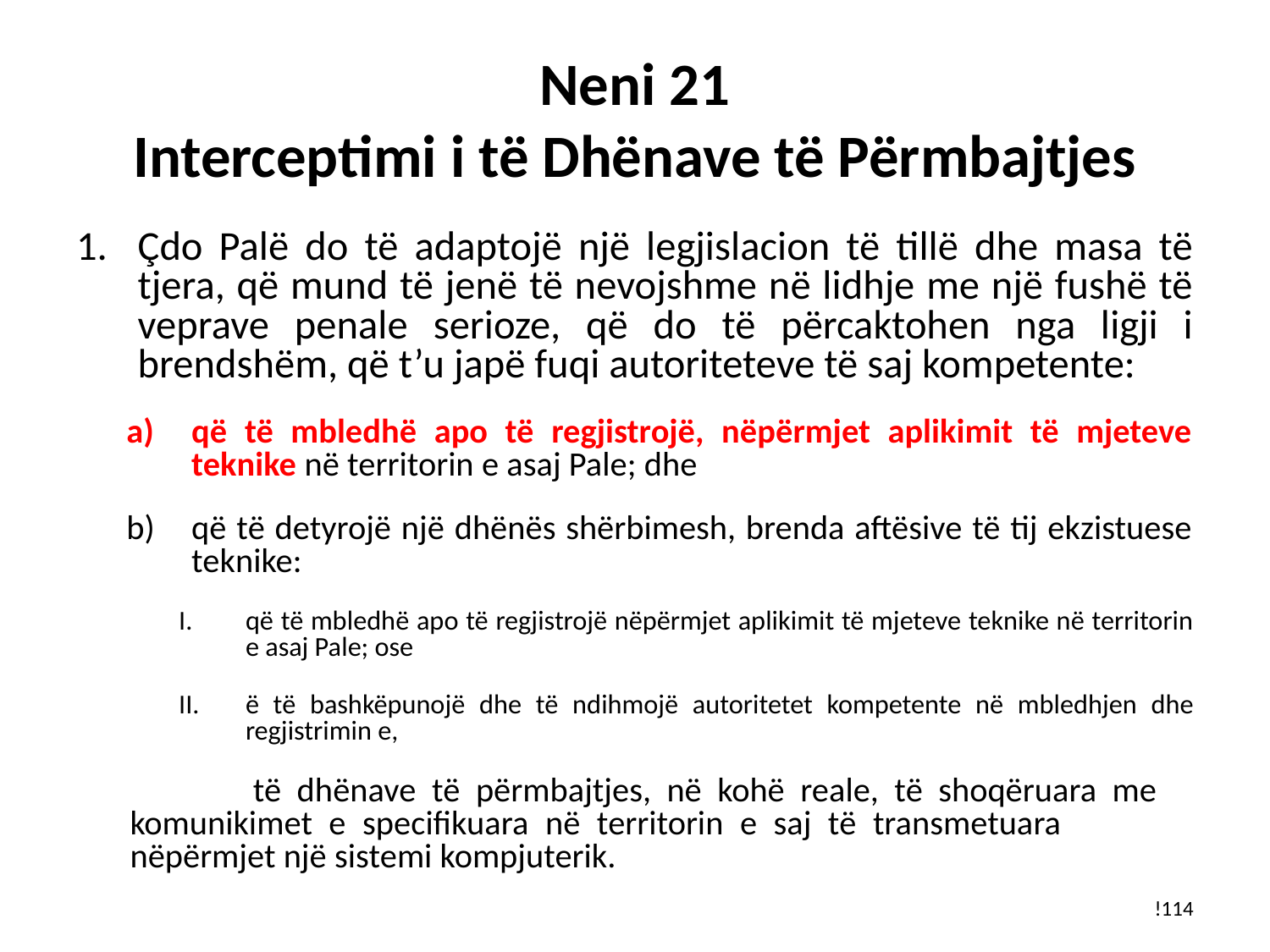

# Neni 21 Interceptimi i të Dhënave të Përmbajtjes
Çdo Palë do të adaptojë një legjislacion të tillë dhe masa të tjera, që mund të jenë të nevojshme në lidhje me një fushë të veprave penale serioze, që do të përcaktohen nga ligji i brendshëm, që t’u japë fuqi autoriteteve të saj kompetente:
që të mbledhë apo të regjistrojë, nëpërmjet aplikimit të mjeteve teknike në territorin e asaj Pale; dhe
që të detyrojë një dhënës shërbimesh, brenda aftësive të tij ekzistuese teknike:
që të mbledhë apo të regjistrojë nëpërmjet aplikimit të mjeteve teknike në territorin e asaj Pale; ose
ë të bashkëpunojë dhe të ndihmojë autoritetet kompetente në mbledhjen dhe regjistrimin e,
	të dhënave të përmbajtjes, në kohë reale, të shoqëruara me 				komunikimet e specifikuara në territorin e saj të transmetuara 			nëpërmjet një sistemi kompjuterik.
!114